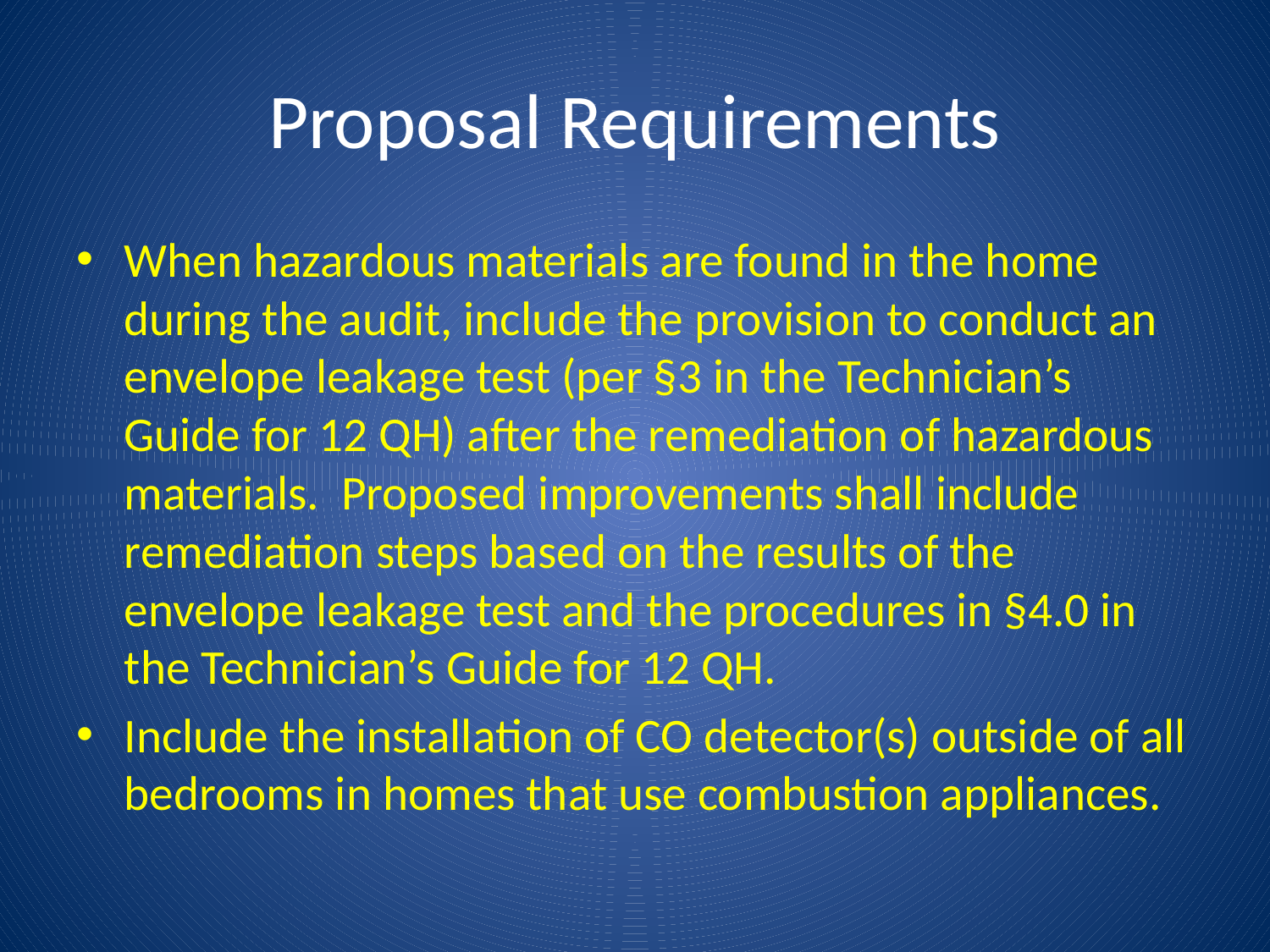

# Proposal Requirements
When hazardous materials are found in the home during the audit, include the provision to conduct an envelope leakage test (per §3 in the Technician’s Guide for 12 QH) after the remediation of hazardous materials.  Proposed improvements shall include remediation steps based on the results of the envelope leakage test and the procedures in §4.0 in the Technician’s Guide for 12 QH.
Include the installation of CO detector(s) outside of all bedrooms in homes that use combustion appliances.